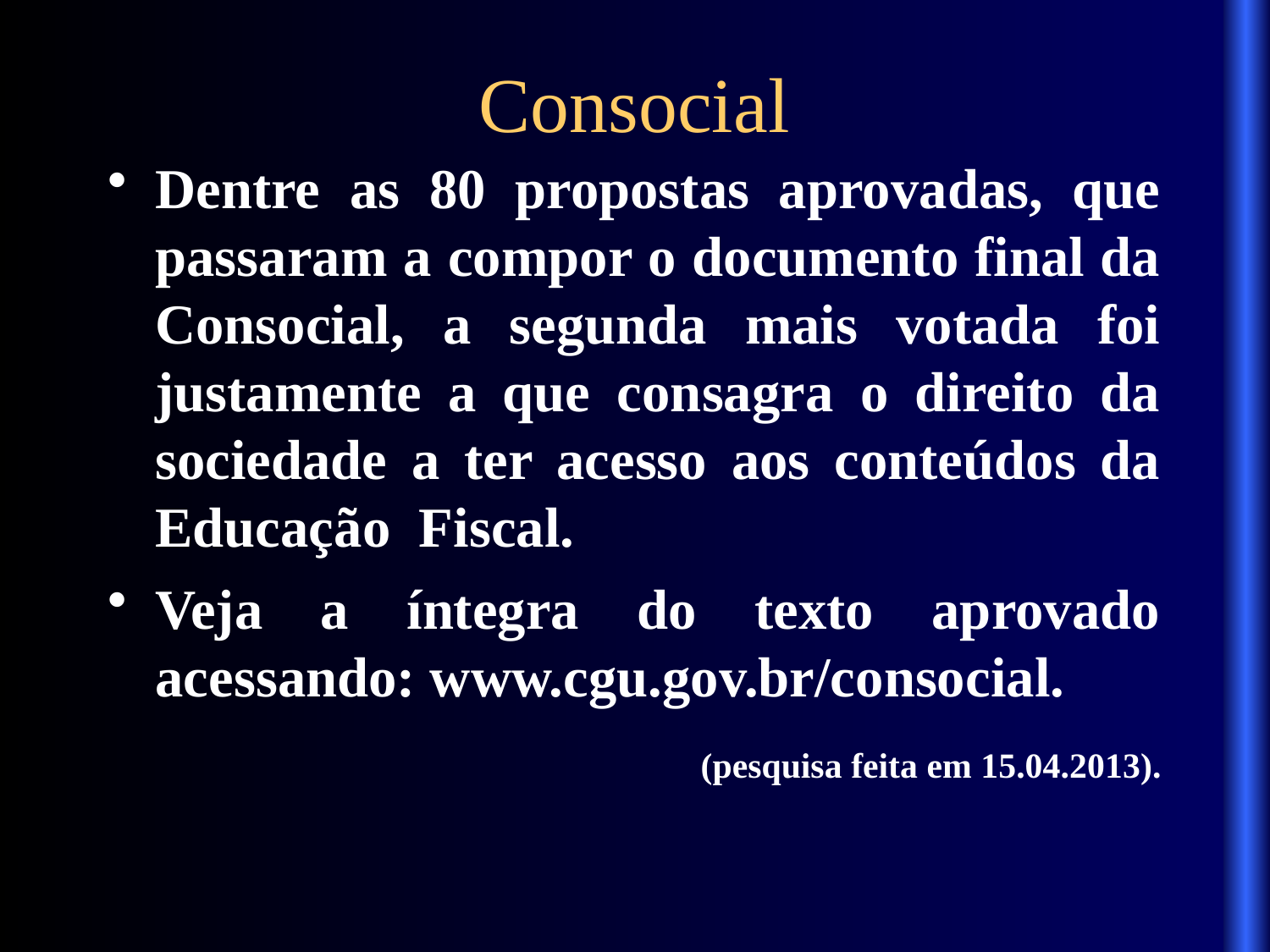

# Consocial
Dentre as 80 propostas aprovadas, que passaram a compor o documento final da Consocial, a segunda mais votada foi justamente a que consagra o direito da sociedade a ter acesso aos conteúdos da Educação  Fiscal.
Veja a íntegra do texto aprovado acessando: www.cgu.gov.br/consocial.
 (pesquisa feita em 15.04.2013).